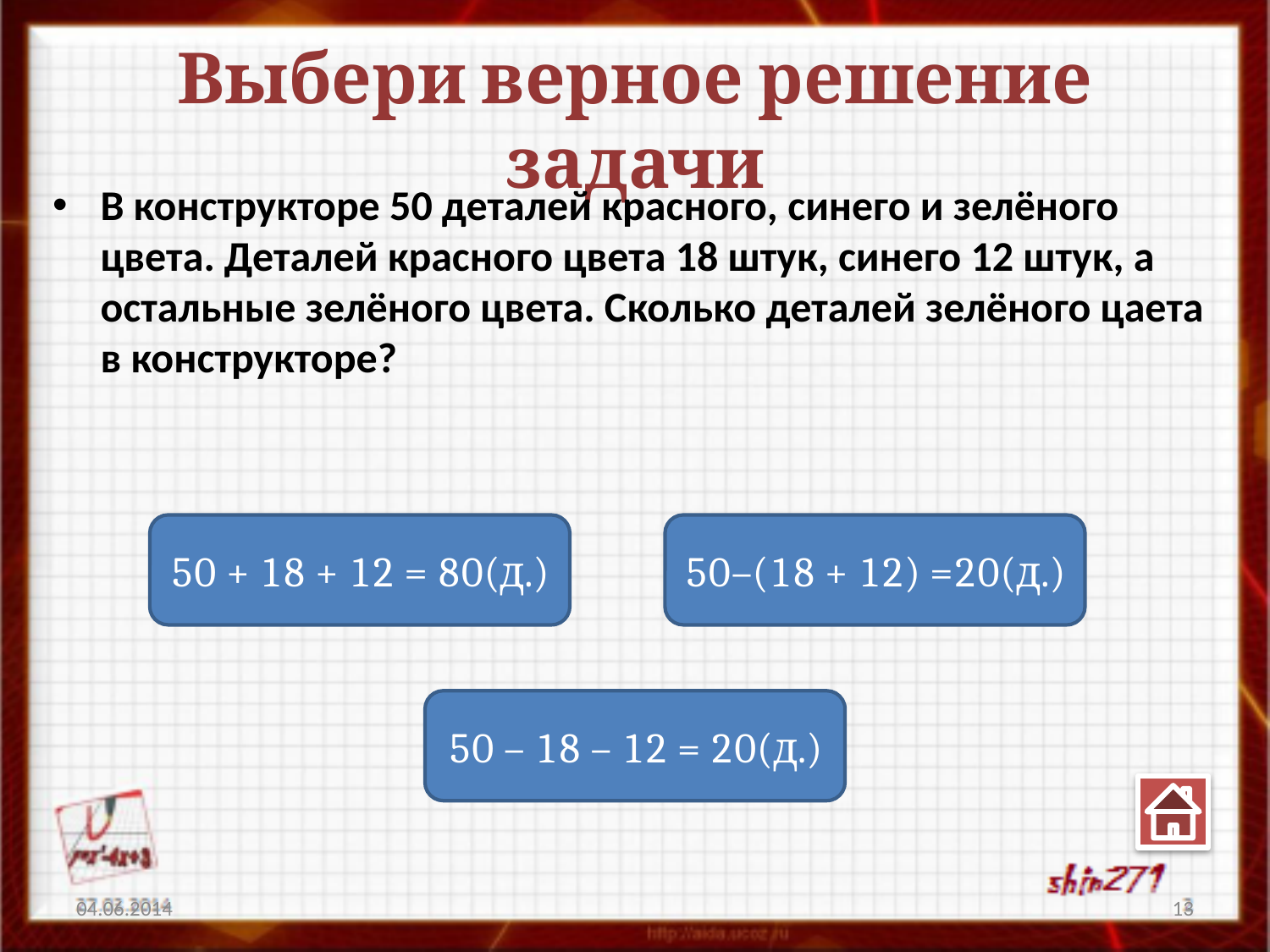

# Выбери верное решение задачи
В конструкторе 50 деталей красного, синего и зелёного цвета. Деталей красного цвета 18 штук, синего 12 штук, а остальные зелёного цвета. Сколько деталей зелёного цаета в конструкторе?
50 + 18 + 12 = 80(д.)
50–(18 + 12) =20(д.)
50 – 18 – 12 = 20(д.)

04.06.2014
13